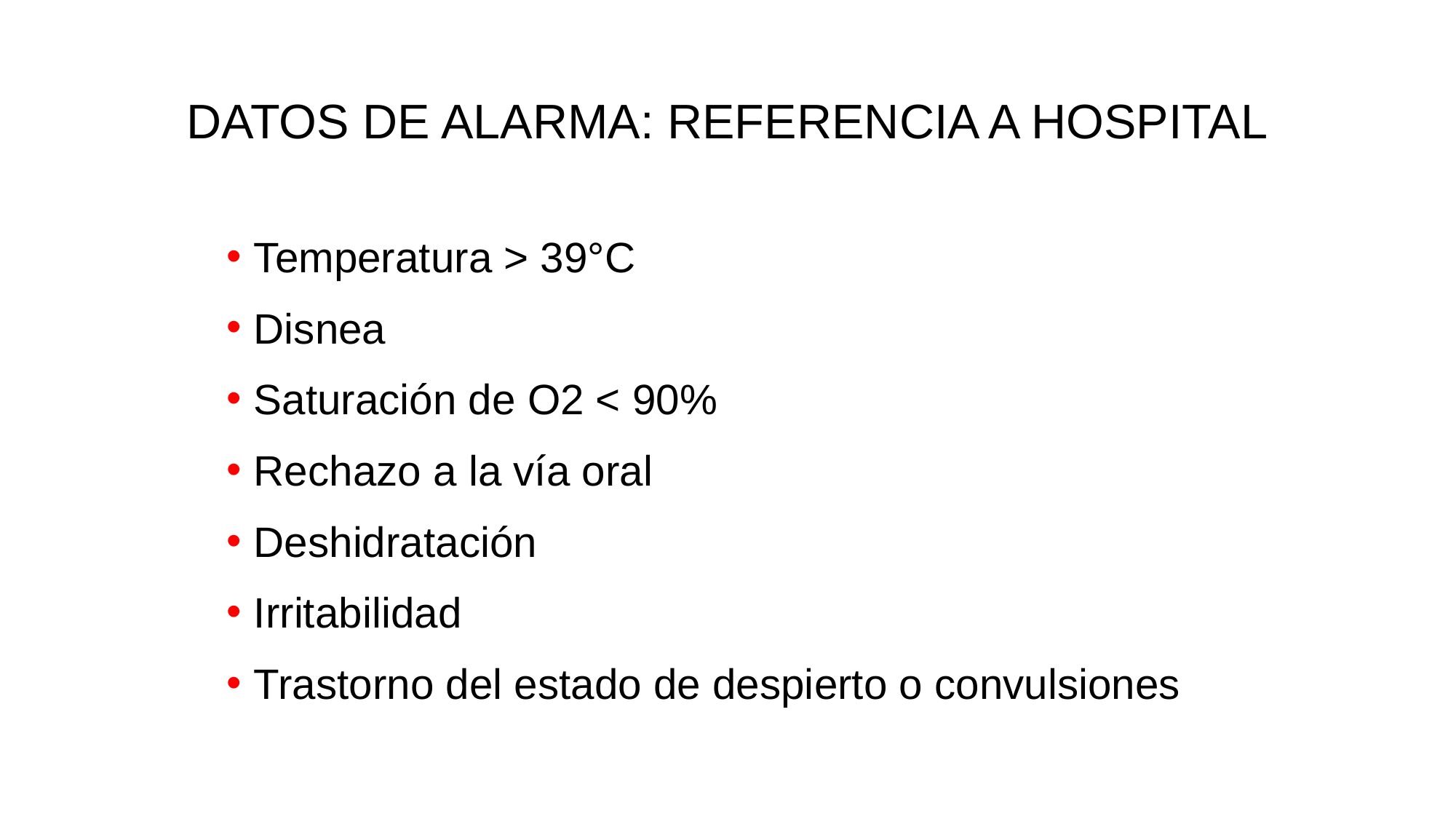

# DATOS DE ALARMA: REFERENCIA A HOSPITAL
Temperatura > 39°C
Disnea
Saturación de O2 < 90%
Rechazo a la vía oral
Deshidratación
Irritabilidad
Trastorno del estado de despierto o convulsiones